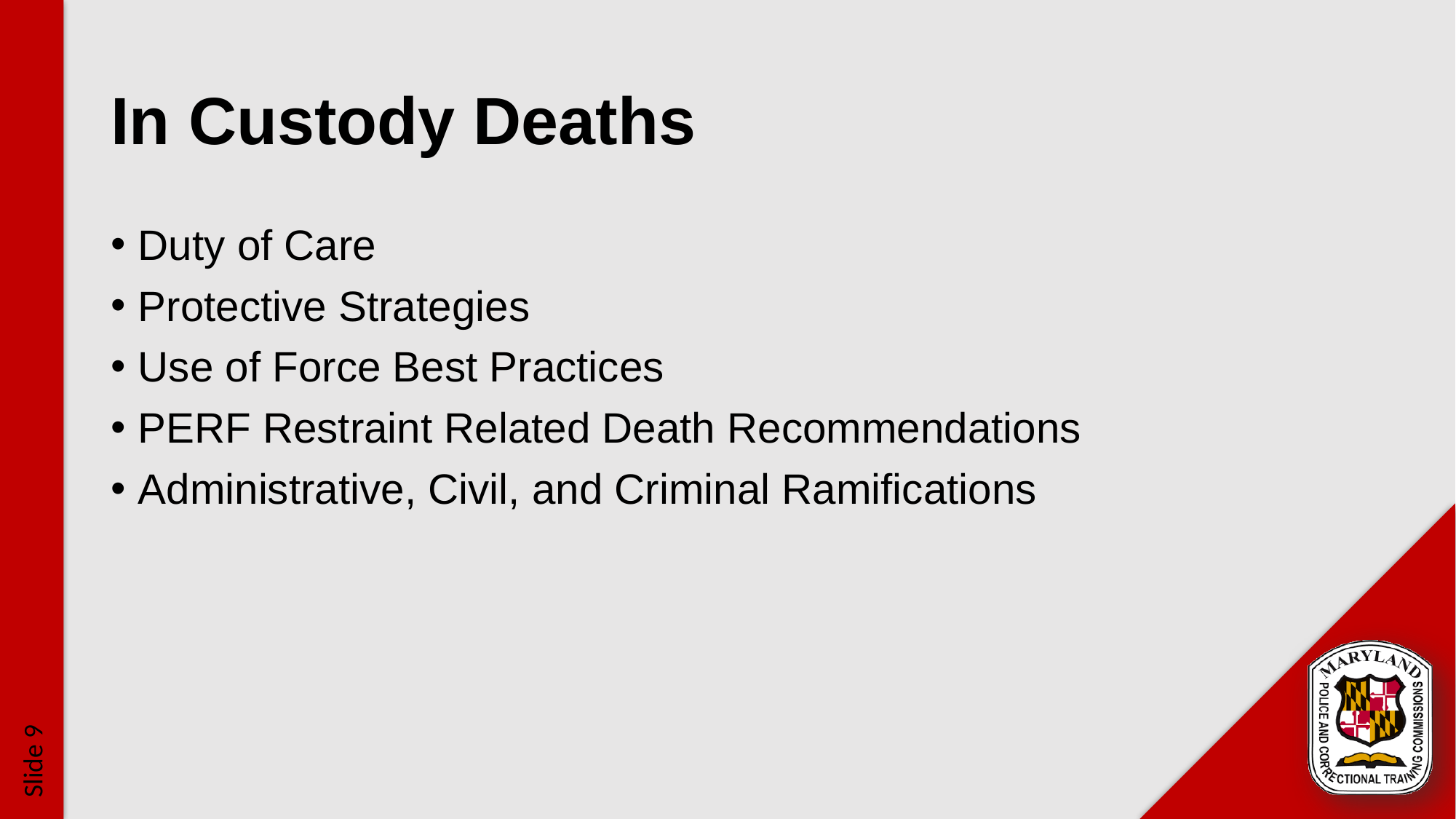

# In Custody Deaths
Duty of Care
Protective Strategies
Use of Force Best Practices
PERF Restraint Related Death Recommendations
Administrative, Civil, and Criminal Ramifications